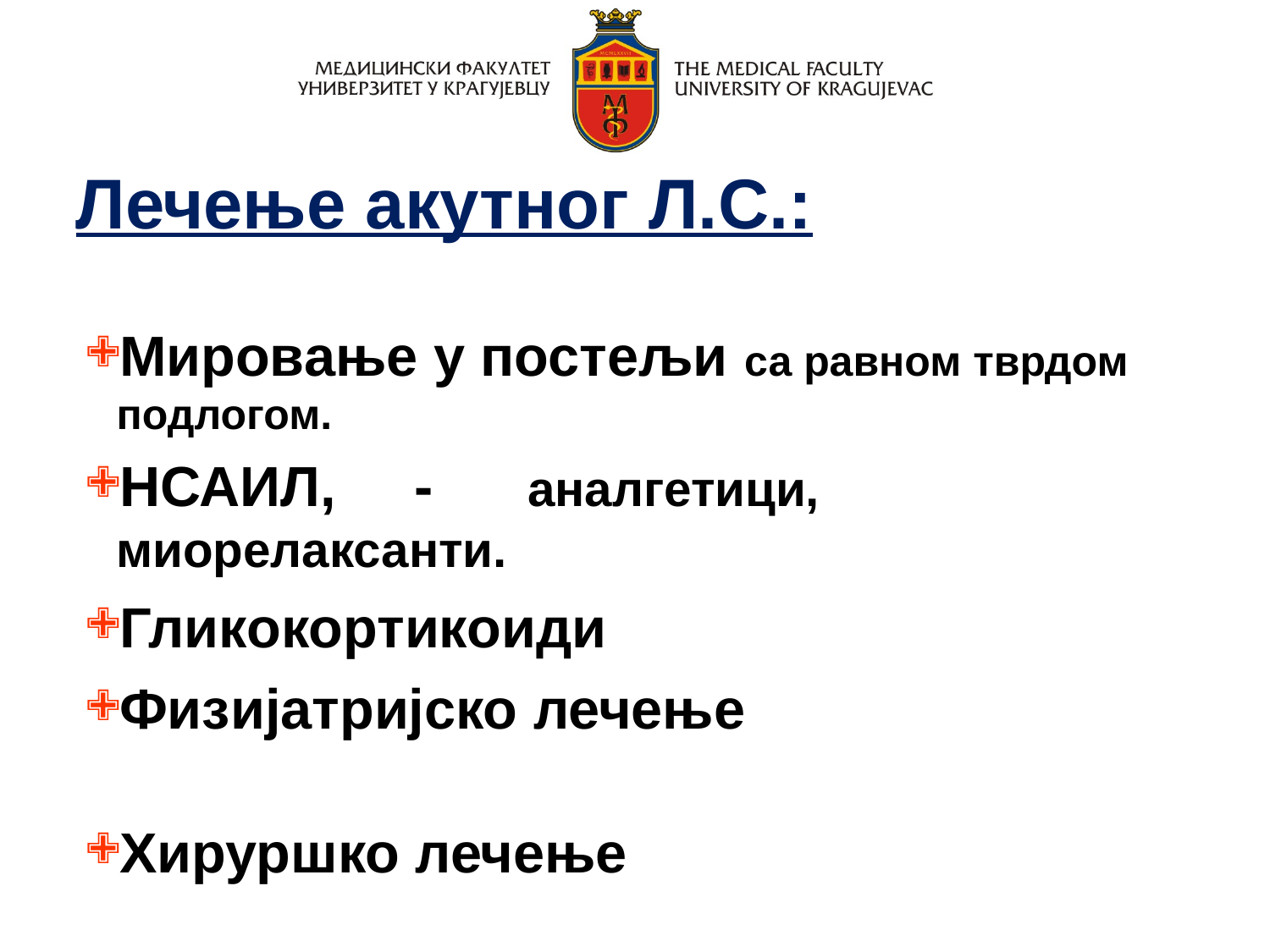

Лечење акутног Л.С.:

Мировање у постељи са равном тврдом подлогом.
НСАИЛ,     -      аналгетици,  миорелаксанти.
Гликокортикоиди
Физијатријско лечење

Хируршко лечење